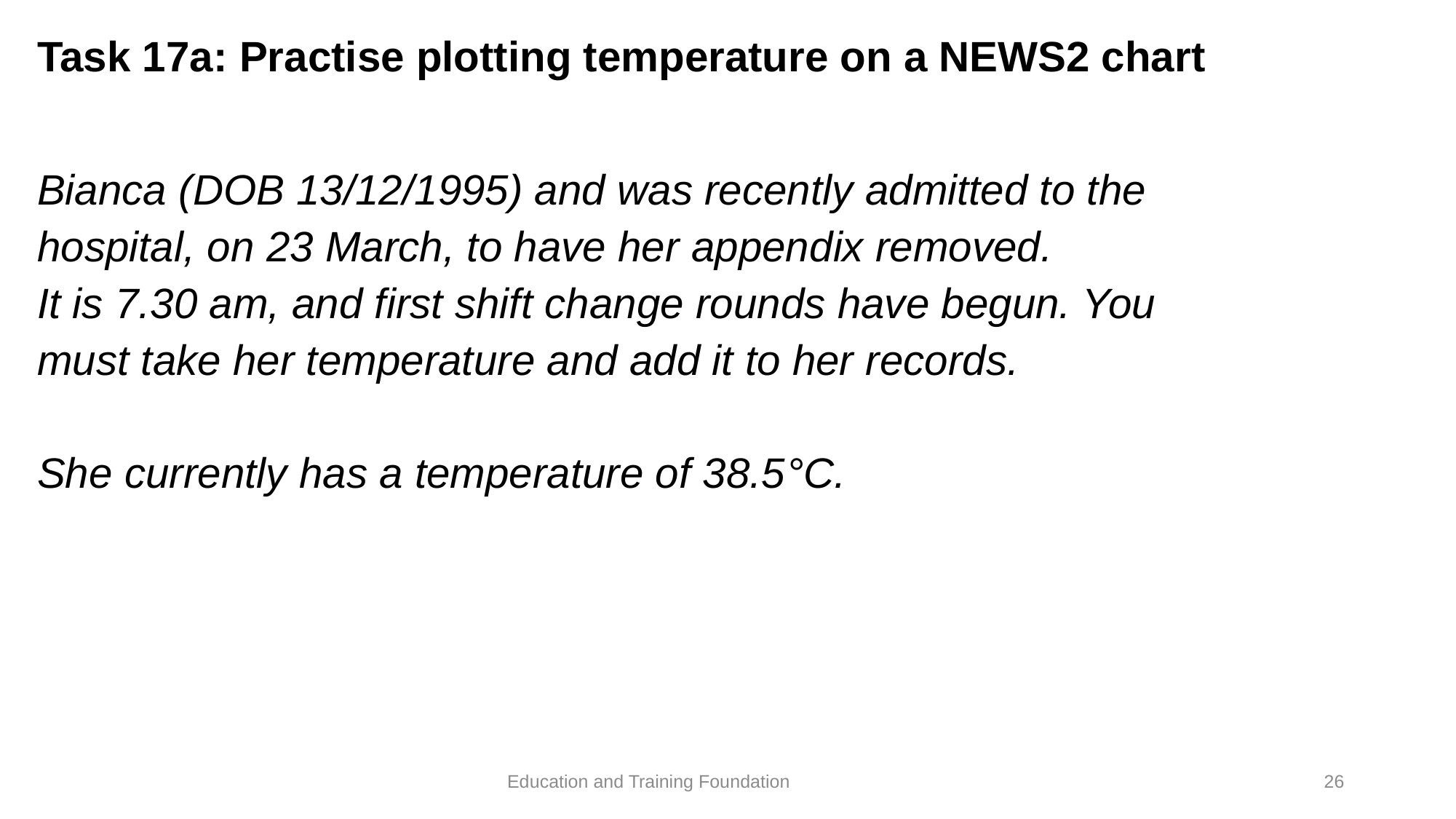

# Task 17a: Practise plotting temperature on a NEWS2 chart
Bianca (DOB 13/12/1995) and was recently admitted to the hospital, on 23 March, to have her appendix removed.
It is 7.30 am, and first shift change rounds have begun. You must take her temperature and add it to her records.

She currently has a temperature of 38.5°C.

26
Education and Training Foundation